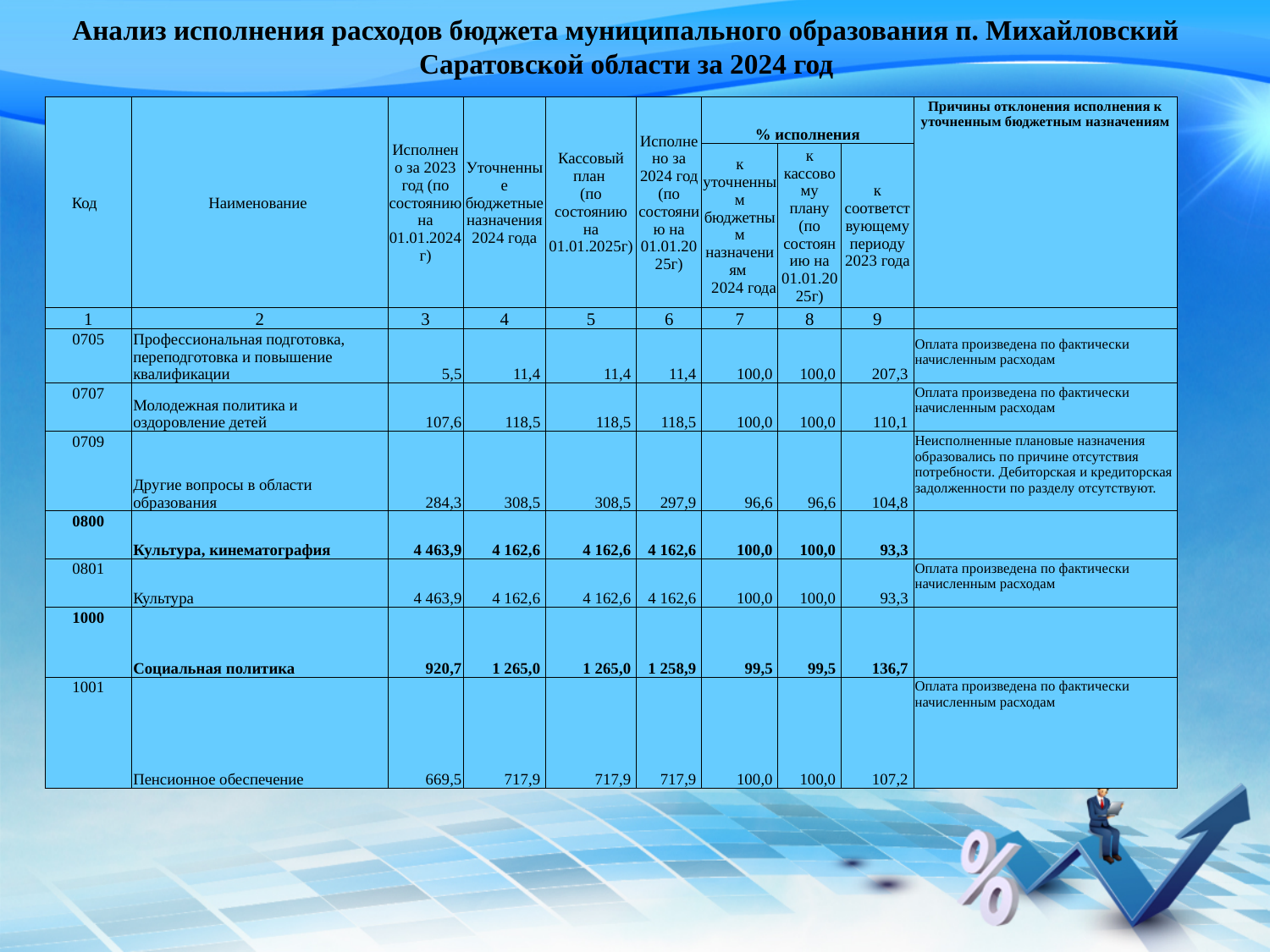

# Анализ исполнения расходов бюджета муниципального образования п. Михайловский Саратовской области за 2024 год
| Код | Наименование | Исполнено за 2023 год (по состоянию на 01.01.2024г) | Уточненные бюджетные назначения 2024 года | Кассовый план (по состоянию на 01.01.2025г) | Исполнено за 2024 год (по состоянию на 01.01.2025г) | % исполнения |  |  | Причины отклонения исполнения к уточненным бюджетным назначениям |
| --- | --- | --- | --- | --- | --- | --- | --- | --- | --- |
|  |  |  |  |  |  | к уточненным бюджетным назначениям 2024 года | к кассовому плану (по состоянию на 01.01.2025г) | к соответствующему периоду 2023 года |  |
| 1 | 2 | 3 | 4 | 5 | 6 | 7 | 8 | 9 |  |
| 0705 | Профессиональная подготовка, переподготовка и повышение квалификации | 5,5 | 11,4 | 11,4 | 11,4 | 100,0 | 100,0 | 207,3 | Оплата произведена по фактически начисленным расходам |
| 0707 | Молодежная политика и оздоровление детей | 107,6 | 118,5 | 118,5 | 118,5 | 100,0 | 100,0 | 110,1 | Оплата произведена по фактически начисленным расходам |
| 0709 | Другие вопросы в области образования | 284,3 | 308,5 | 308,5 | 297,9 | 96,6 | 96,6 | 104,8 | Неисполненные плановые назначения образовались по причине отсутствия потребности. Дебиторская и кредиторская задолженности по разделу отсутствуют. |
| 0800 | Культура, кинематография | 4 463,9 | 4 162,6 | 4 162,6 | 4 162,6 | 100,0 | 100,0 | 93,3 |  |
| 0801 | Культура | 4 463,9 | 4 162,6 | 4 162,6 | 4 162,6 | 100,0 | 100,0 | 93,3 | Оплата произведена по фактически начисленным расходам |
| 1000 | Социальная политика | 920,7 | 1 265,0 | 1 265,0 | 1 258,9 | 99,5 | 99,5 | 136,7 |  |
| 1001 | Пенсионное обеспечение | 669,5 | 717,9 | 717,9 | 717,9 | 100,0 | 100,0 | 107,2 | Оплата произведена по фактически начисленным расходам |